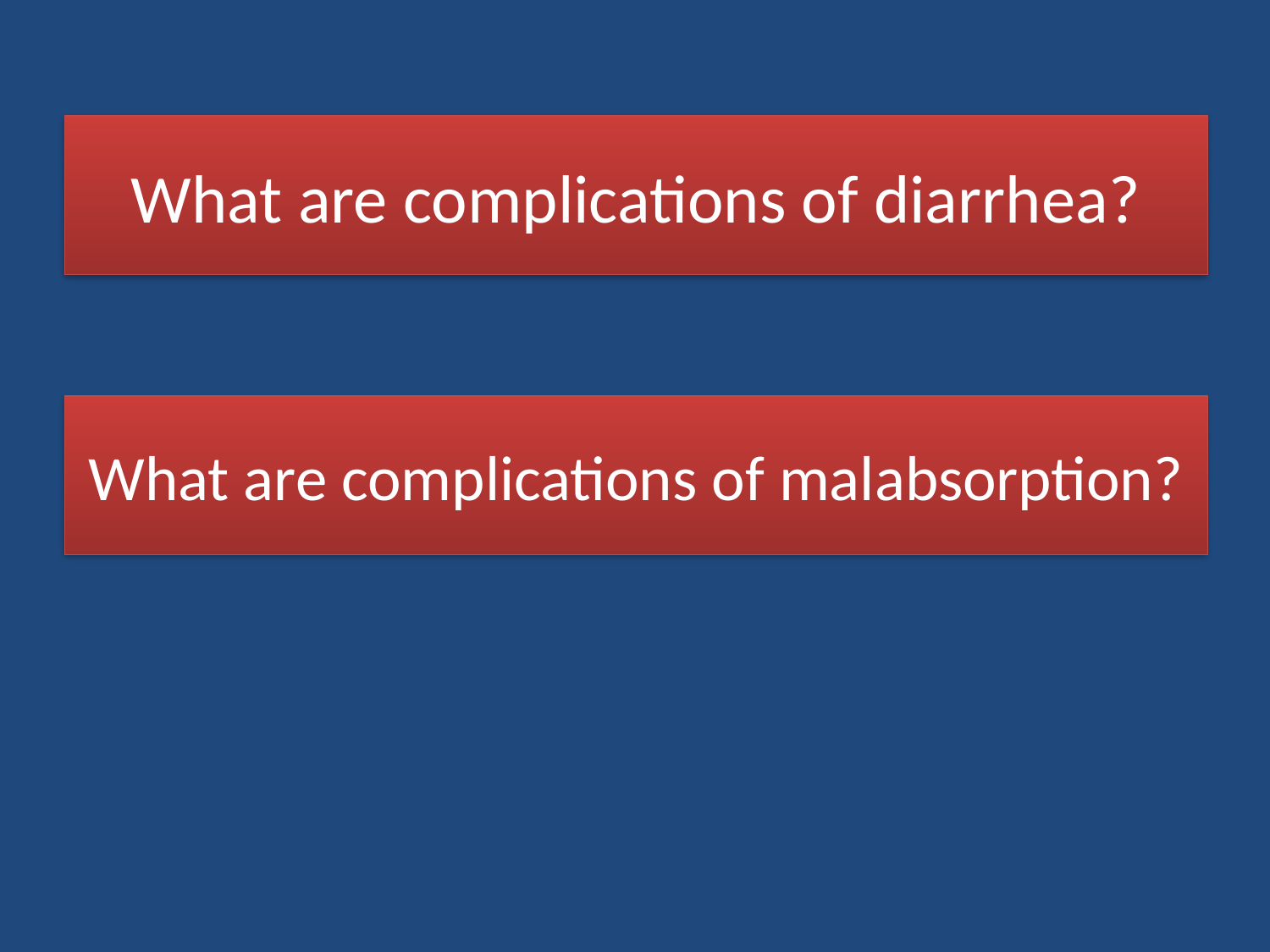

# What are complications of diarrhea?

What are complications of malabsorption?